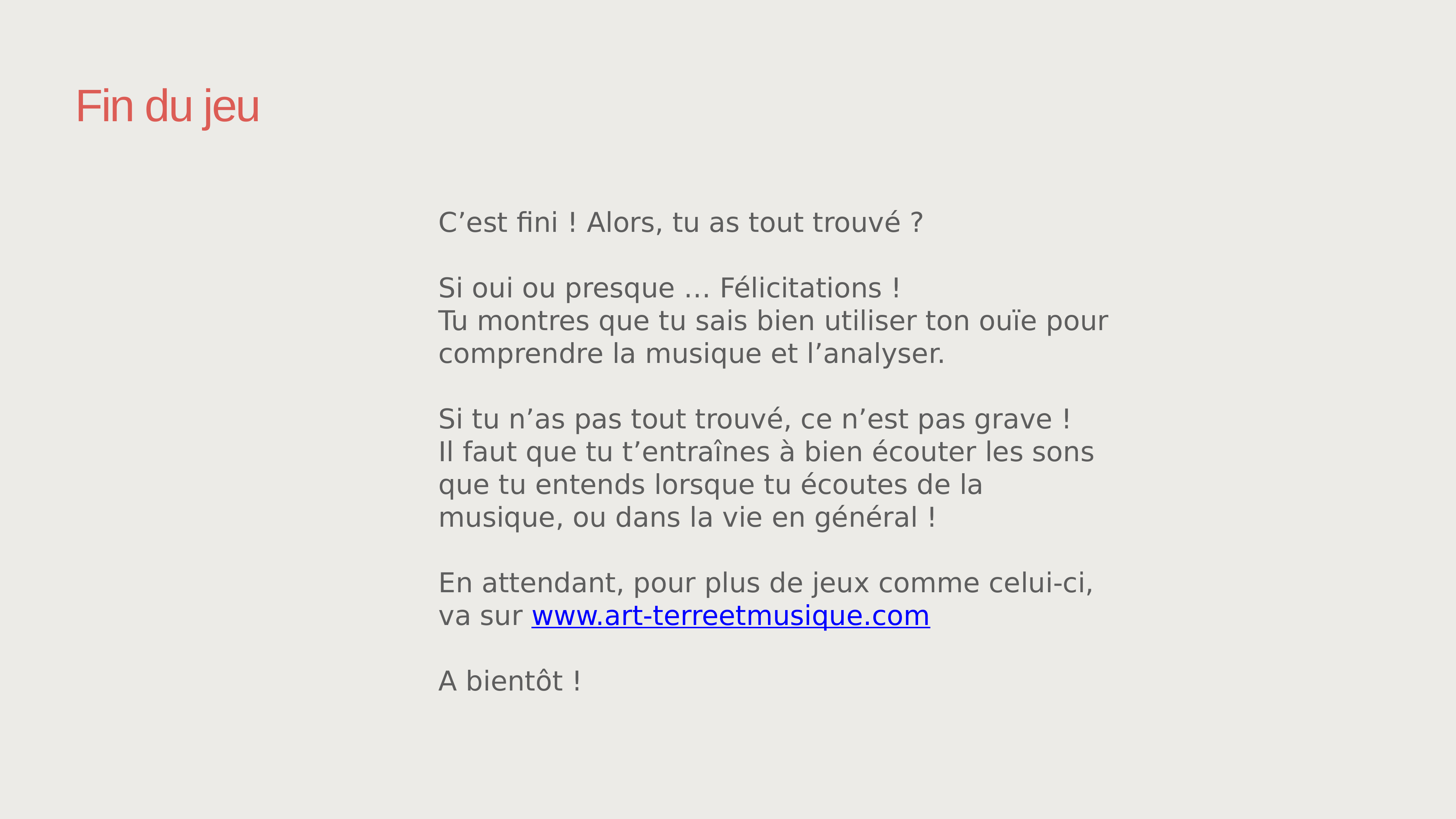

# Fin du jeu
C’est fini ! Alors, tu as tout trouvé ?

Si oui ou presque … Félicitations !
Tu montres que tu sais bien utiliser ton ouïe pour comprendre la musique et l’analyser.

Si tu n’as pas tout trouvé, ce n’est pas grave !
Il faut que tu t’entraînes à bien écouter les sons que tu entends lorsque tu écoutes de la musique, ou dans la vie en général !

En attendant, pour plus de jeux comme celui-ci, va sur www.art-terreetmusique.com

A bientôt !